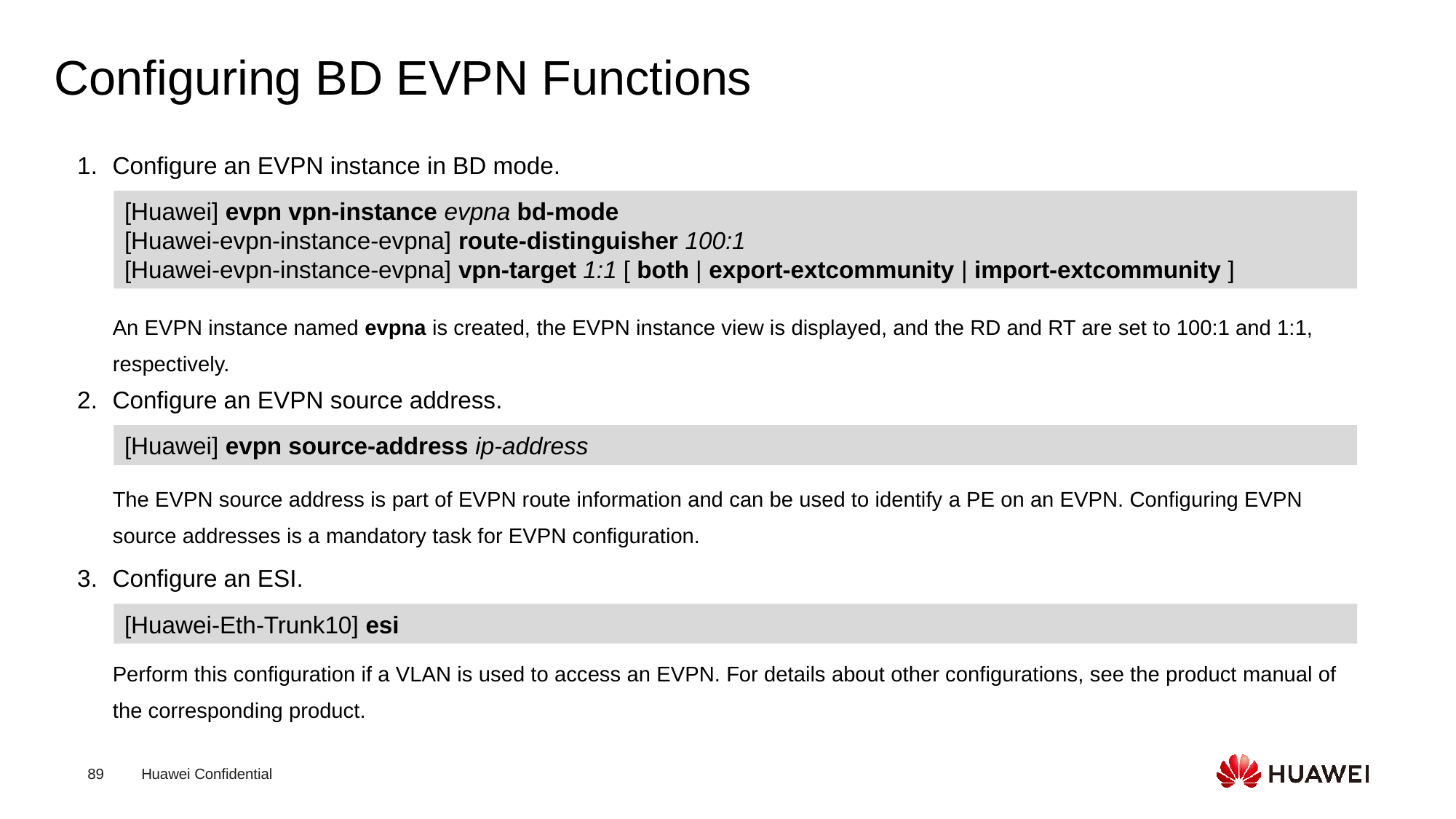

# Configuring BD EVPN Functions
Configure an EVPN instance in BD mode.
[Huawei] evpn vpn-instance evpna bd-mode
[Huawei-evpn-instance-evpna] route-distinguisher 100:1
[Huawei-evpn-instance-evpna] vpn-target 1:1 [ both | export-extcommunity | import-extcommunity ]
An EVPN instance named evpna is created, the EVPN instance view is displayed, and the RD and RT are set to 100:1 and 1:1, respectively.
Configure an EVPN source address.
[Huawei] evpn source-address ip-address
The EVPN source address is part of EVPN route information and can be used to identify a PE on an EVPN. Configuring EVPN source addresses is a mandatory task for EVPN configuration.
Configure an ESI.
[Huawei-Eth-Trunk10] esi
Perform this configuration if a VLAN is used to access an EVPN. For details about other configurations, see the product manual of the corresponding product.